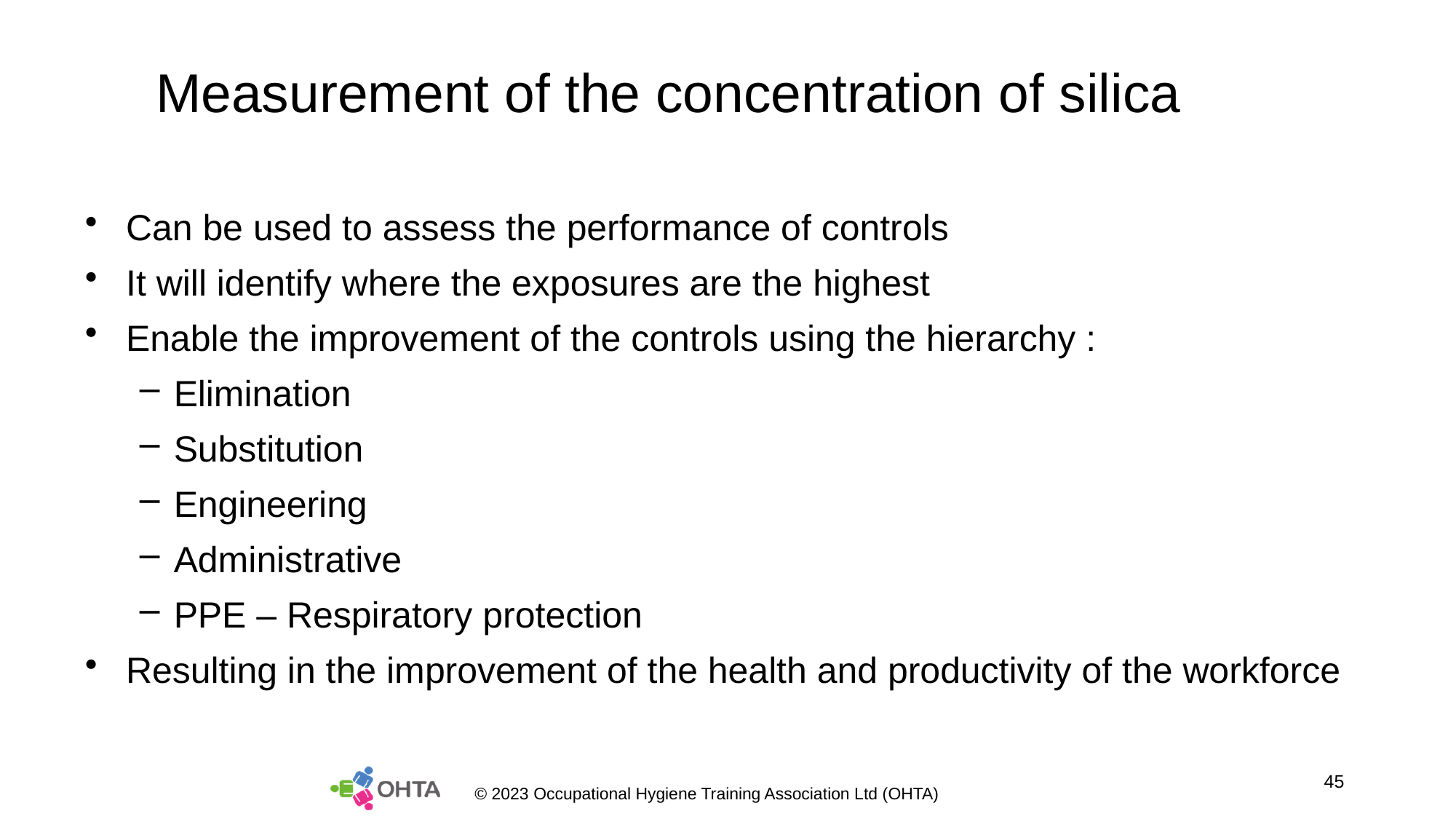

# Measurement of the concentration of silica
Can be used to assess the performance of controls
It will identify where the exposures are the highest
Enable the improvement of the controls using the hierarchy :
Elimination
Substitution
Engineering
Administrative
PPE – Respiratory protection
Resulting in the improvement of the health and productivity of the workforce
45